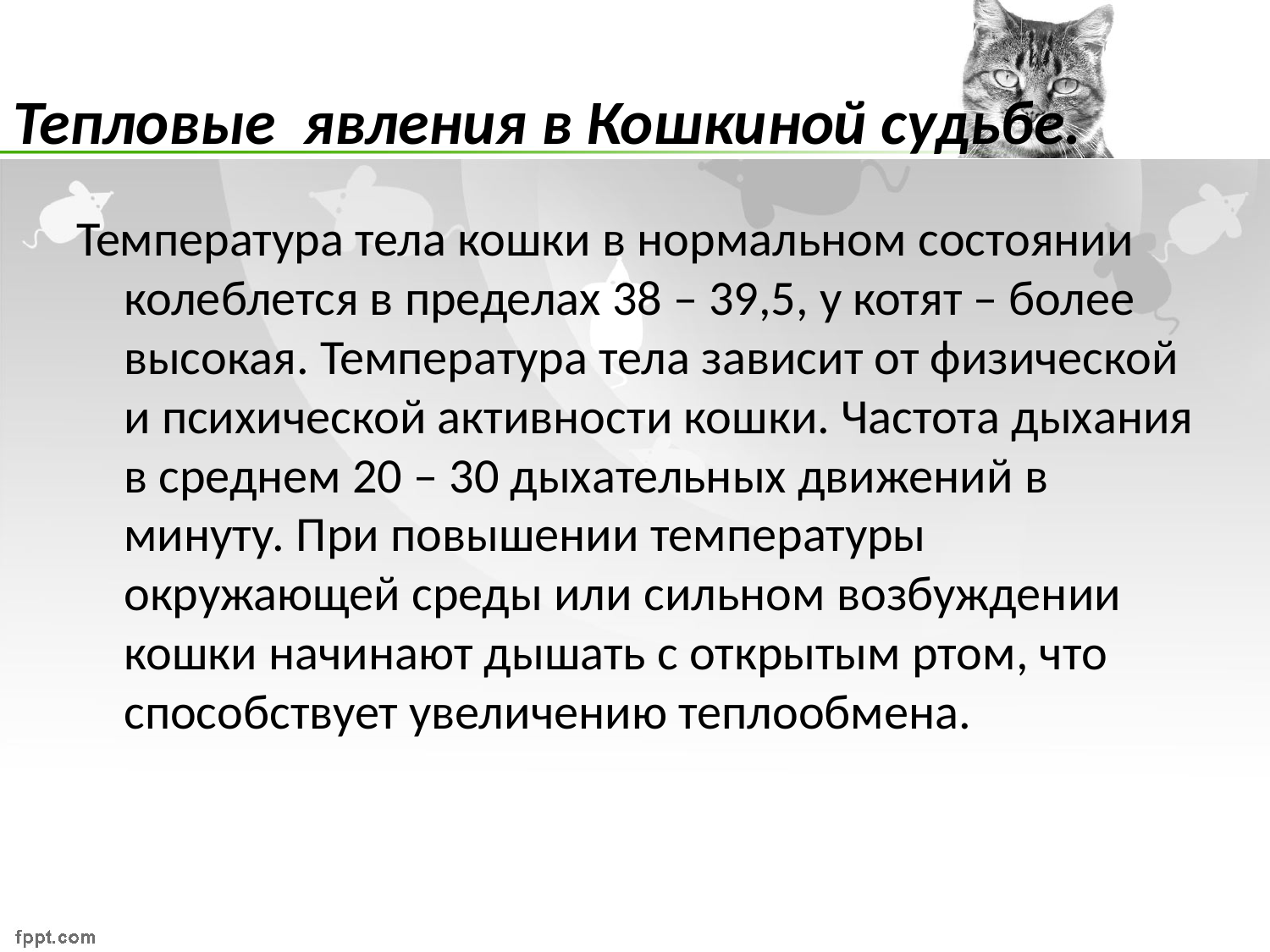

# Тепловые  явления в Кошкиной судьбе.
Температура тела кошки в нормальном состоянии колеблется в пределах 38 – 39,5, у котят – более высокая. Температура тела зависит от физической и психической активности кошки. Частота дыхания в среднем 20 – 30 дыхательных движений в минуту. При повышении температуры окружающей среды или сильном возбуждении кошки начинают дышать с открытым ртом, что способствует увеличению теплообмена.